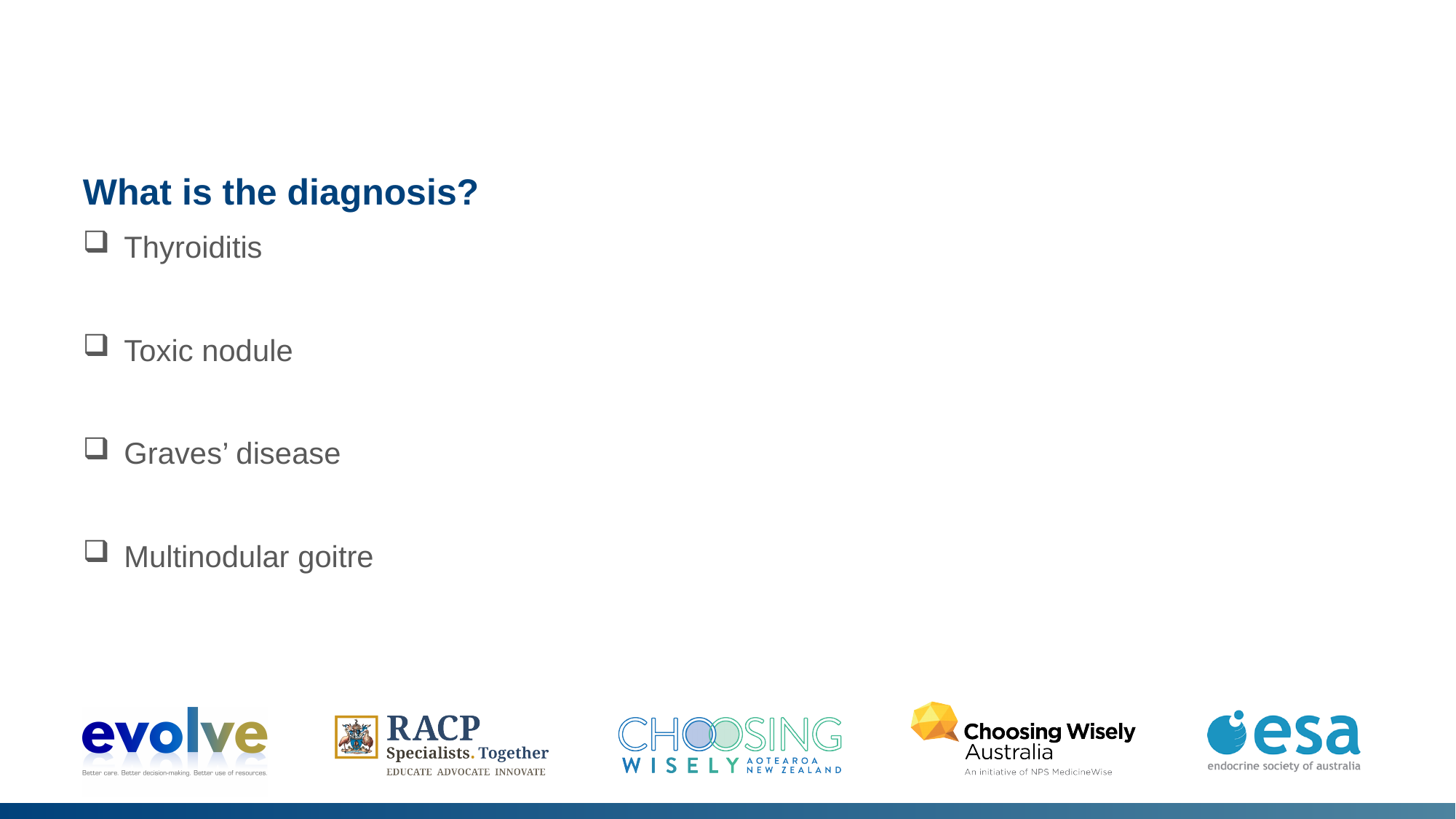

What is the diagnosis?
Thyroiditis

Toxic nodule

Graves’ disease

Multinodular goitre